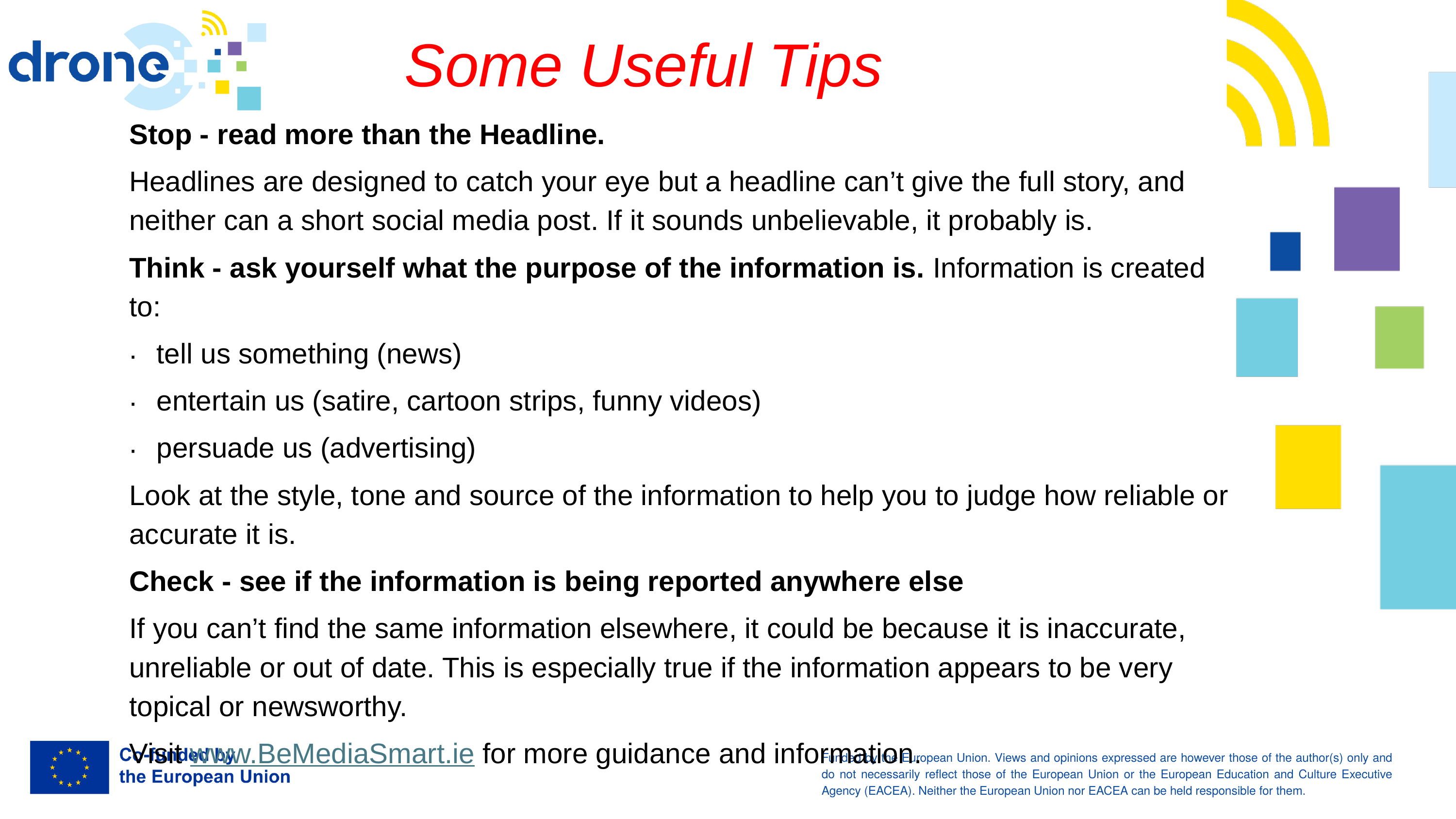

Some Useful Tips
Stop - read more than the Headline.
Headlines are designed to catch your eye but a headline can’t give the full story, and neither can a short social media post. If it sounds unbelievable, it probably is.
Think - ask yourself what the purpose of the information is. Information is created to:
tell us something (news)
entertain us (satire, cartoon strips, funny videos)
persuade us (advertising)
Look at the style, tone and source of the information to help you to judge how reliable or accurate it is.
Check - see if the information is being reported anywhere else
If you can’t find the same information elsewhere, it could be because it is inaccurate, unreliable or out of date. This is especially true if the information appears to be very topical or newsworthy.
Visit www.BeMediaSmart.ie for more guidance and information.
.
02.
01.
03.
04.

Funded by the European Union. Views and opinions expressed are however those of the author(s) only and do not necessarily reflect those of the European Union or the European Education and Culture Executive Agency (EACEA). Neither the European Union nor EACEA can be held responsible for them.